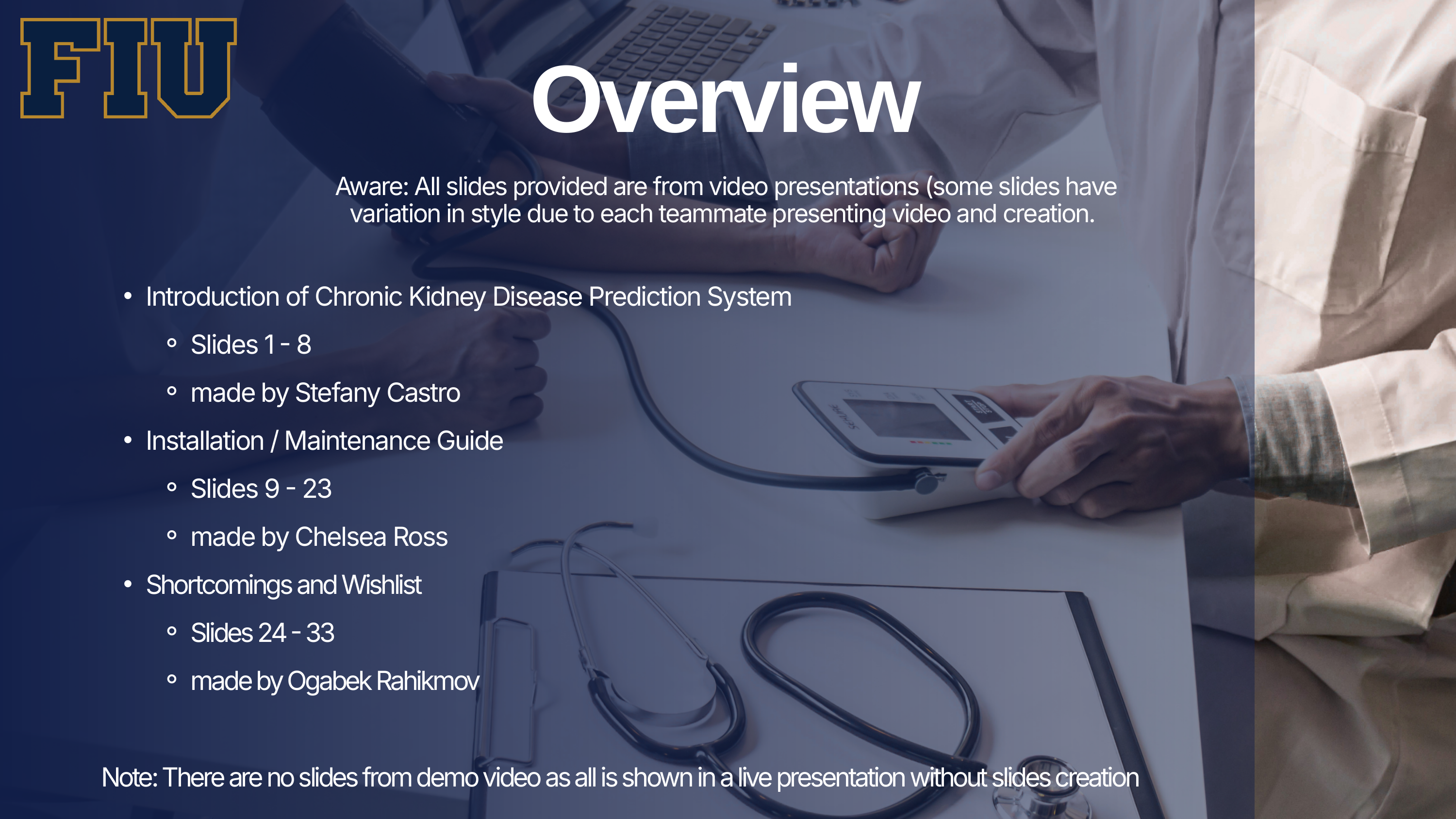

Overview
Aware: All slides provided are from video presentations (some slides have variation in style due to each teammate presenting video and creation.
Introduction of Chronic Kidney Disease Prediction System
Slides 1 - 8
made by Stefany Castro
Installation / Maintenance Guide
Slides 9 - 23
made by Chelsea Ross
Shortcomings and Wishlist
Slides 24 - 33
made by Ogabek Rahikmov

Note: There are no slides from demo video as all is shown in a live presentation without slides creation